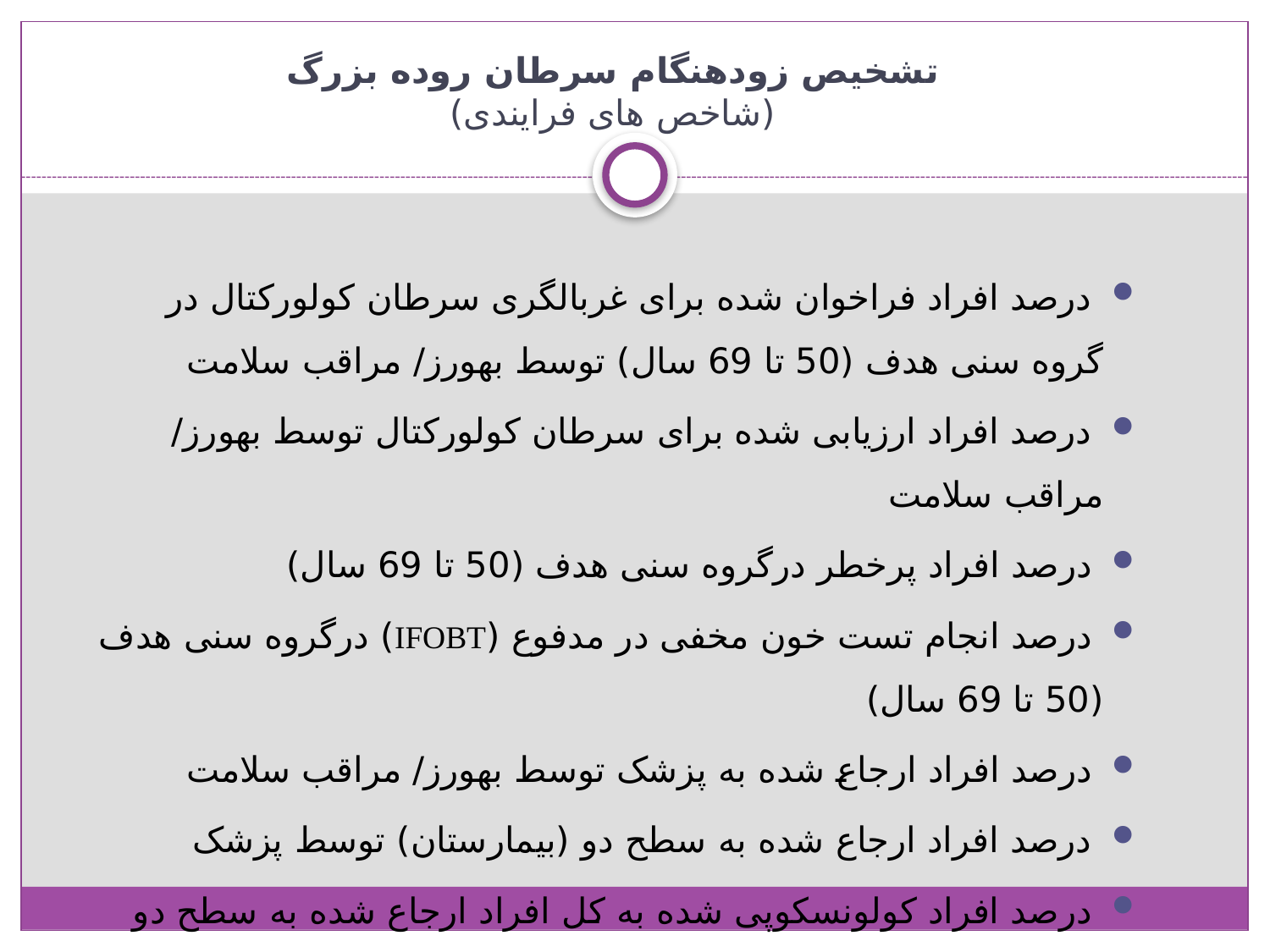

# تشخیص زودهنگام سرطان روده بزرگ (شاخص های فرایندی)
 درصد افراد فراخوان شده برای غربالگری سرطان کولورکتال در گروه سنی هدف (50 تا 69 سال) توسط بهورز/ مراقب سلامت
 درصد افراد ارزیابی شده برای سرطان کولورکتال توسط بهورز/ مراقب سلامت
 درصد افراد پرخطر درگروه سنی هدف (50 تا 69 سال)
 درصد انجام تست خون مخفی در مدفوع (IFOBT) درگروه سنی هدف (50 تا 69 سال)
 درصد افراد ارجاع شده به پزشک توسط بهورز/ مراقب سلامت
 درصد افراد ارجاع شده به سطح دو (بیمارستان) توسط پزشک
 درصد افراد کولونسکوپی شده به کل افراد ارجاع شده به سطح دو
 تعداد ابتلا به سرطان کولورکتال به تفکیک جنس و گروه سنی